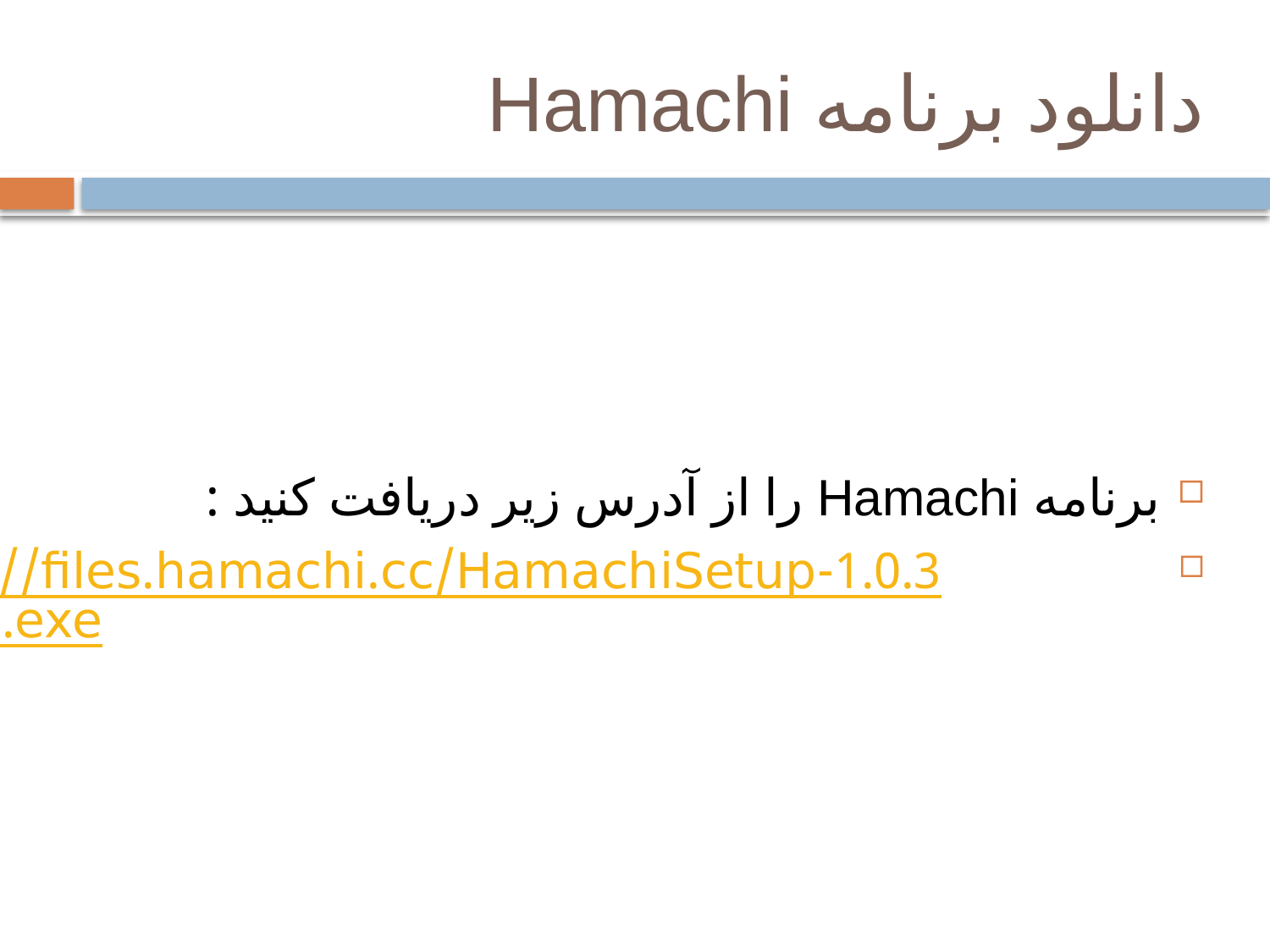

# دانلود برنامه Hamachi
برنامه Hamachi را از آدرس زیر دریافت کنید :
http://files.hamachi.cc/HamachiSetup-1.0.3.0-en.exe